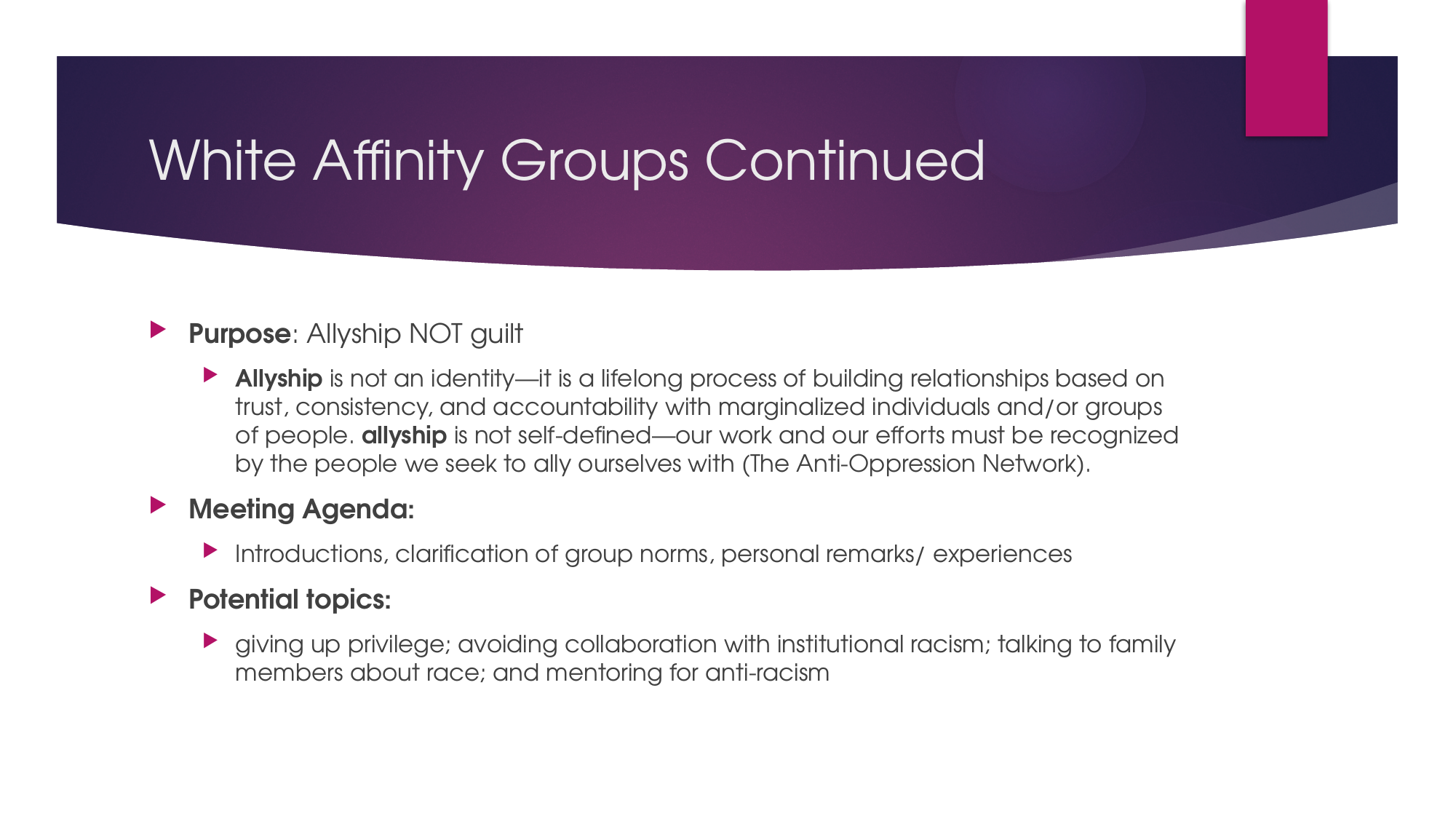

# White Affinity Groups Continued
Purpose: Allyship NOT guilt
Allyship is not an identity—it is a lifelong process of building relationships based on trust, consistency, and accountability with marginalized individuals and/or groups of people. allyship is not self-defined—our work and our efforts must be recognized by the people we seek to ally ourselves with (The Anti-Oppression Network).
Meeting Agenda:
Introductions, clarification of group norms, personal remarks/ experiences
Potential topics:
giving up privilege; avoiding collaboration with institutional racism; talking to family members about race; and mentoring for anti-racism